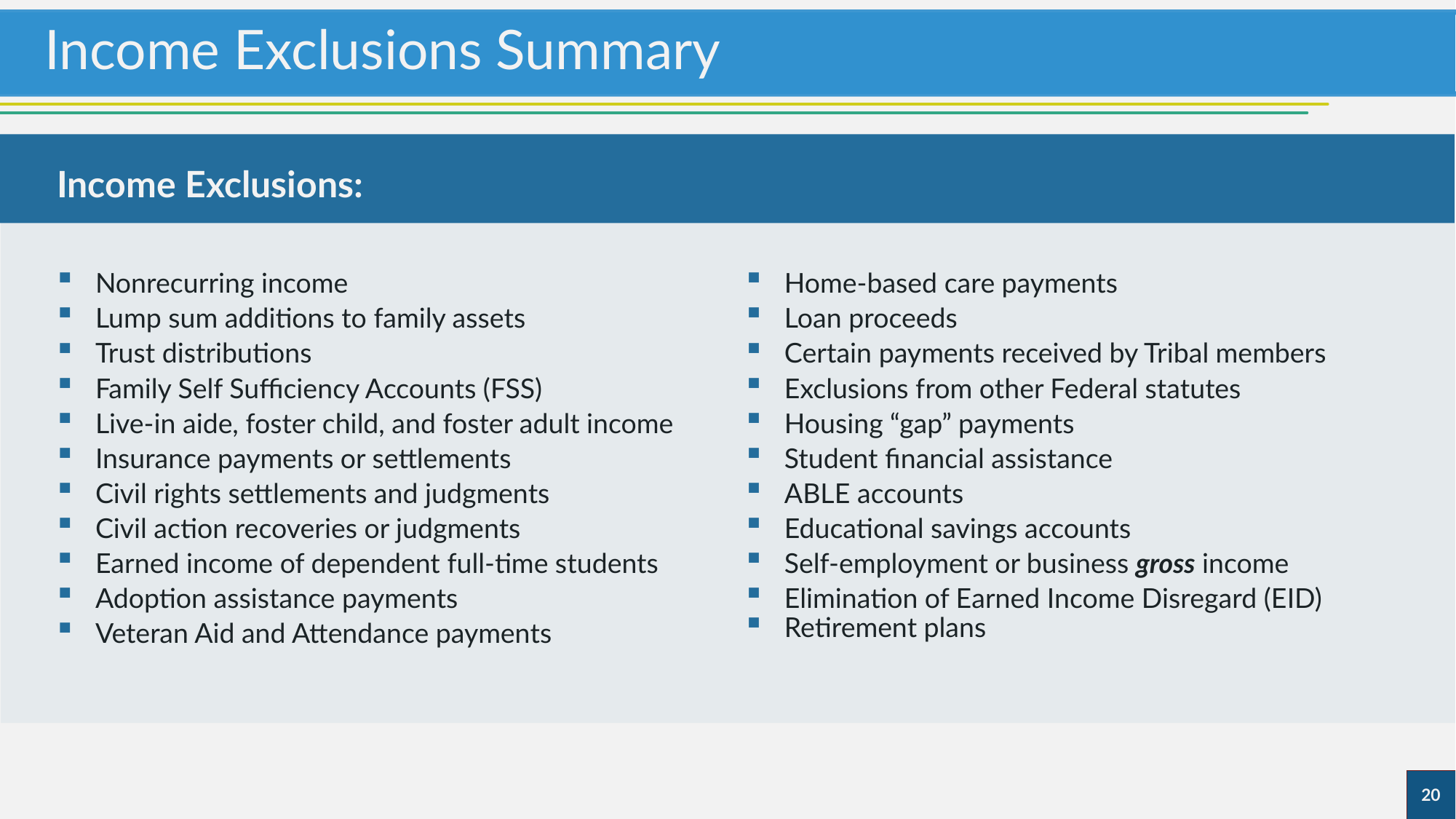

# Income Exclusions Summary

Income Exclusions:
Nonrecurring income
Lump sum additions to family assets
Trust distributions
Family Self Sufficiency Accounts (FSS)
Live-in aide, foster child, and foster adult income
Insurance payments or settlements
Civil rights settlements and judgments
Civil action recoveries or judgments
Earned income of dependent full-time students
Adoption assistance payments
Veteran Aid and Attendance payments

Home-based care payments
Loan proceeds
Certain payments received by Tribal members
Exclusions from other Federal statutes
Housing “gap” payments
Student financial assistance
ABLE accounts
Educational savings accounts
Self-employment or business gross income
Elimination of Earned Income Disregard (EID)
Retirement plans